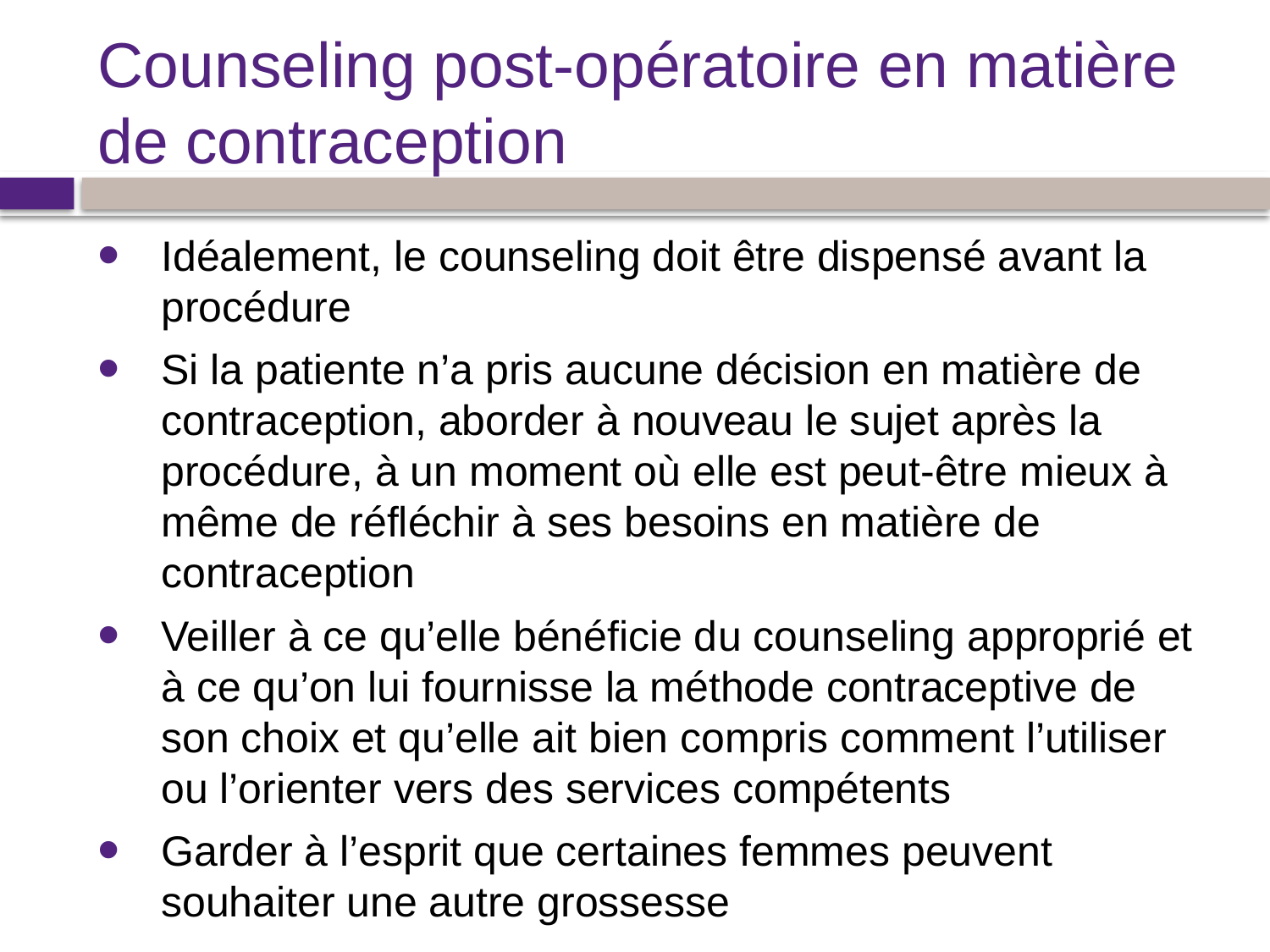

# Counseling post-opératoire en matière de contraception
Idéalement, le counseling doit être dispensé avant la procédure
Si la patiente n’a pris aucune décision en matière de contraception, aborder à nouveau le sujet après la procédure, à un moment où elle est peut-être mieux à même de réfléchir à ses besoins en matière de contraception
Veiller à ce qu’elle bénéficie du counseling approprié et à ce qu’on lui fournisse la méthode contraceptive de son choix et qu’elle ait bien compris comment l’utiliser ou l’orienter vers des services compétents
Garder à l’esprit que certaines femmes peuvent souhaiter une autre grossesse